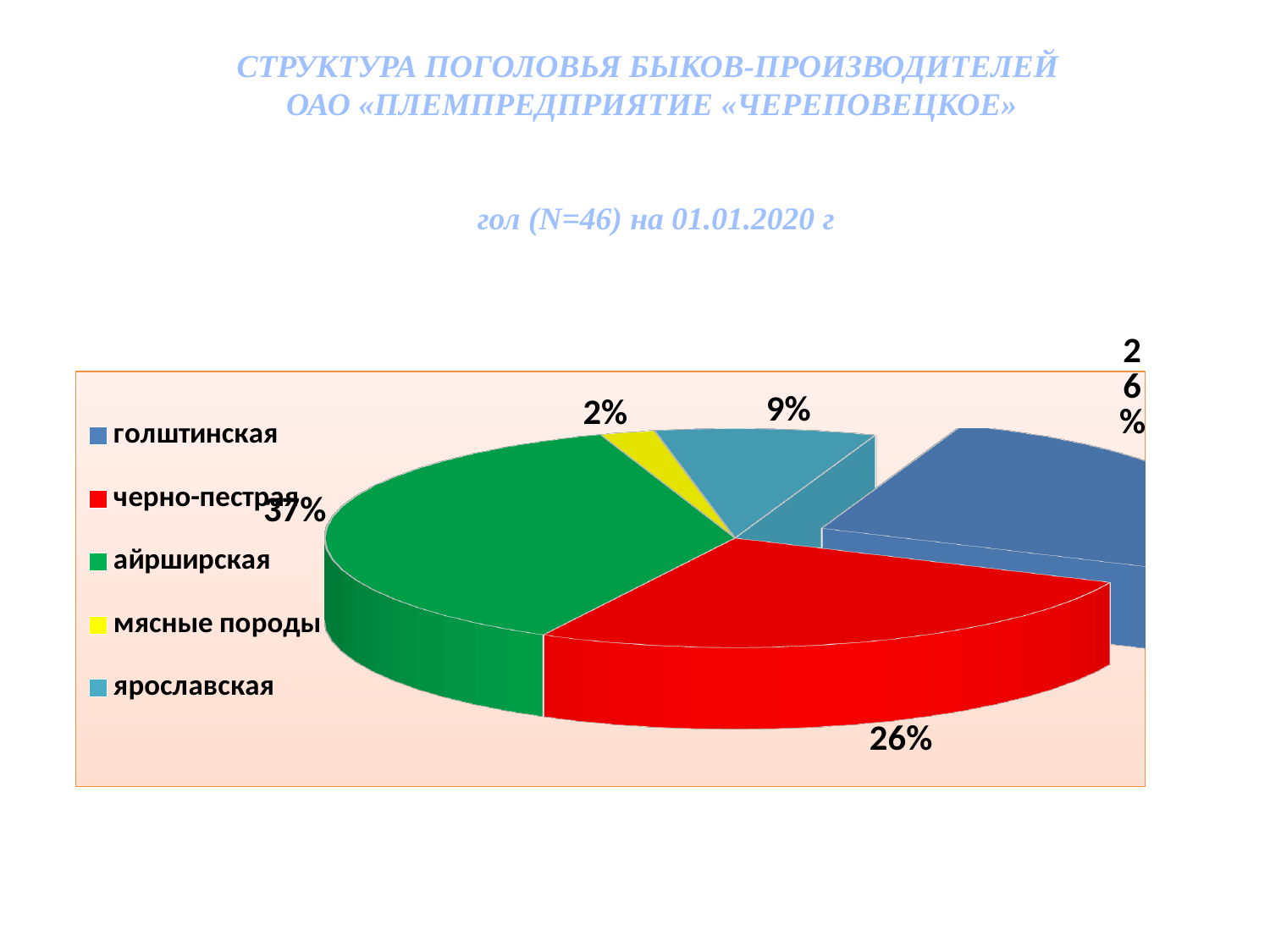

СТРУКТУРА ПОГОЛОВЬЯ БЫКОВ-ПРОИЗВОДИТЕЛЕЙ
ОАО «ПЛЕМПРЕДПРИЯТИЕ «ЧЕРЕПОВЕЦКОЕ»

 гол (N=46) на 01.01.2020 г

[unsupported chart]